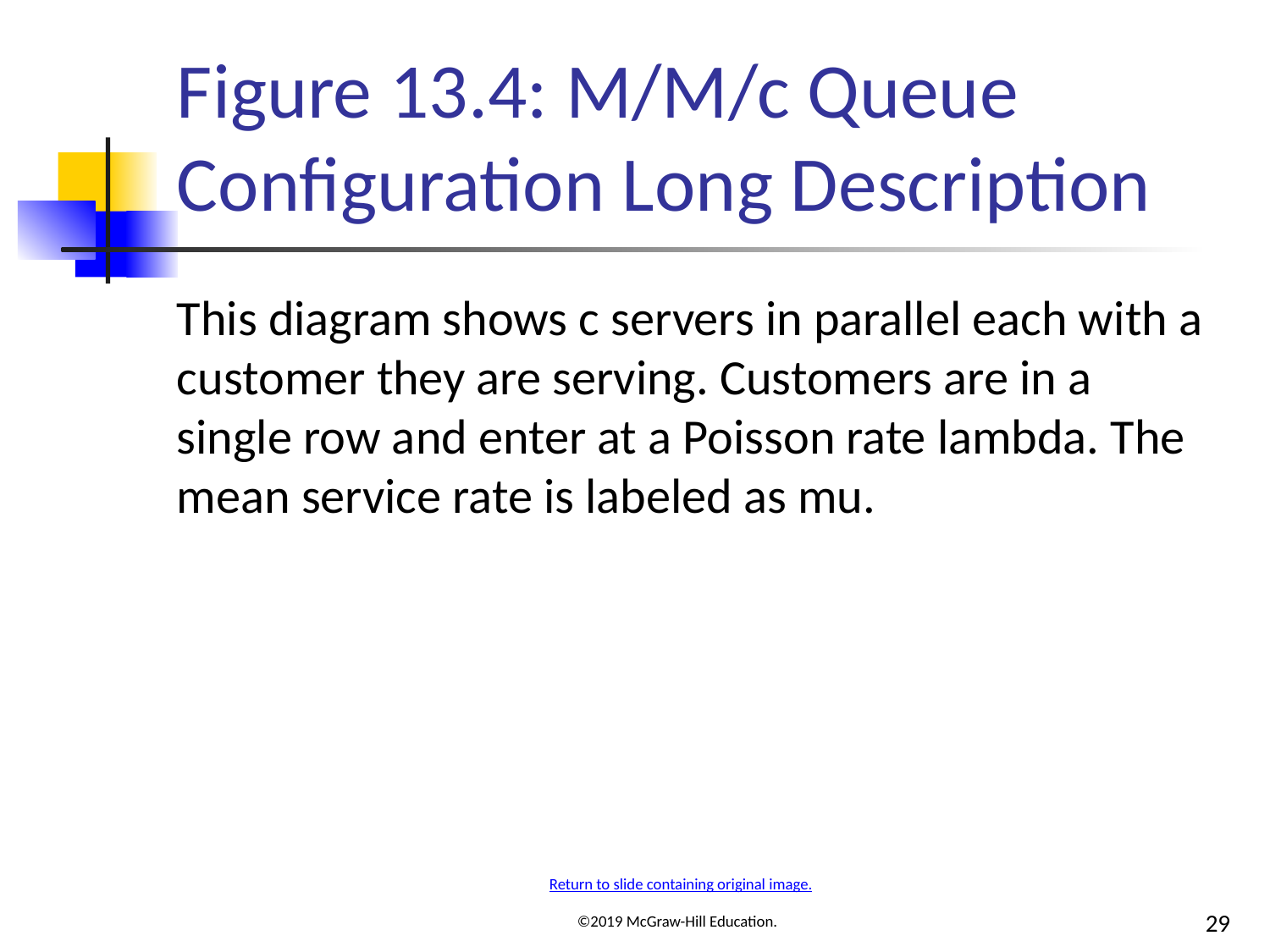

# Figure 13.4: M/M/c Queue Configuration Long Description
This diagram shows c servers in parallel each with a customer they are serving. Customers are in a single row and enter at a Poisson rate lambda. The mean service rate is labeled as mu.
Return to slide containing original image.